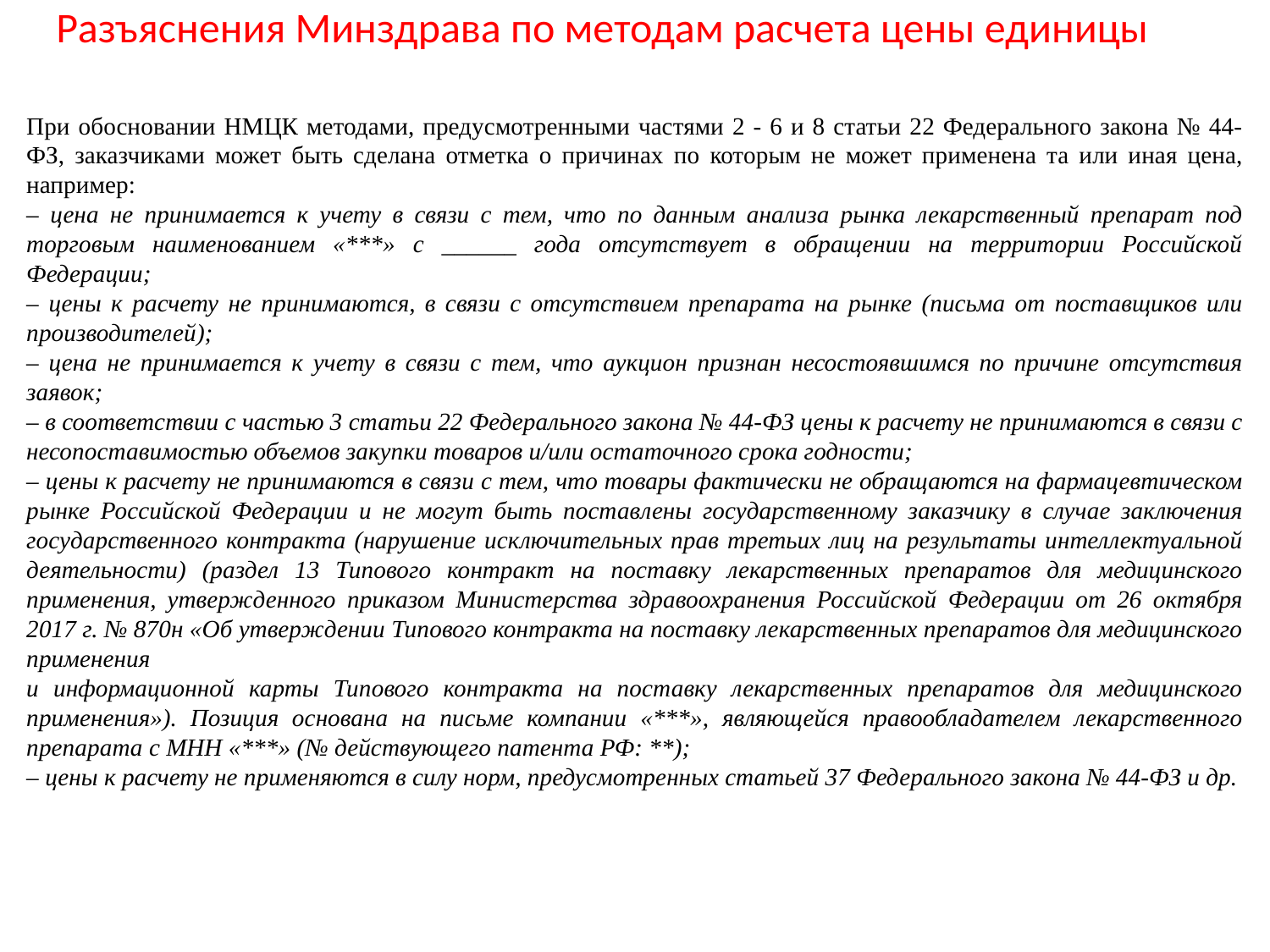

# Разъяснения Минздрава по методам расчета цены единицы

При обосновании НМЦК методами, предусмотренными частями 2 - 6 и 8 статьи 22 Федерального закона № 44-ФЗ, заказчиками может быть сделана отметка о причинах по которым не может применена та или иная цена, например:
– цена не принимается к учету в связи с тем, что по данным анализа рынка лекарственный препарат под торговым наименованием «***» с ______ года отсутствует в обращении на территории Российской Федерации;
– цены к расчету не принимаются, в связи с отсутствием препарата на рынке (письма от поставщиков или производителей);
– цена не принимается к учету в связи с тем, что аукцион признан несостоявшимся по причине отсутствия заявок;
– в соответствии с частью 3 статьи 22 Федерального закона № 44-ФЗ цены к расчету не принимаются в связи с несопоставимостью объемов закупки товаров и/или остаточного срока годности;
– цены к расчету не принимаются в связи с тем, что товары фактически не обращаются на фармацевтическом рынке Российской Федерации и не могут быть поставлены государственному заказчику в случае заключения государственного контракта (нарушение исключительных прав третьих лиц на результаты интеллектуальной деятельности) (раздел 13 Типового контракт на поставку лекарственных препаратов для медицинского применения, утвержденного приказом Министерства здравоохранения Российской Федерации от 26 октября 2017 г. № 870н «Об утверждении Типового контракта на поставку лекарственных препаратов для медицинского применения
и информационной карты Типового контракта на поставку лекарственных препаратов для медицинского применения»). Позиция основана на письме компании «***», являющейся правообладателем лекарственного препарата с МНН «***» (№ действующего патента РФ: **);
– цены к расчету не применяются в силу норм, предусмотренных статьей 37 Федерального закона № 44-ФЗ и др.